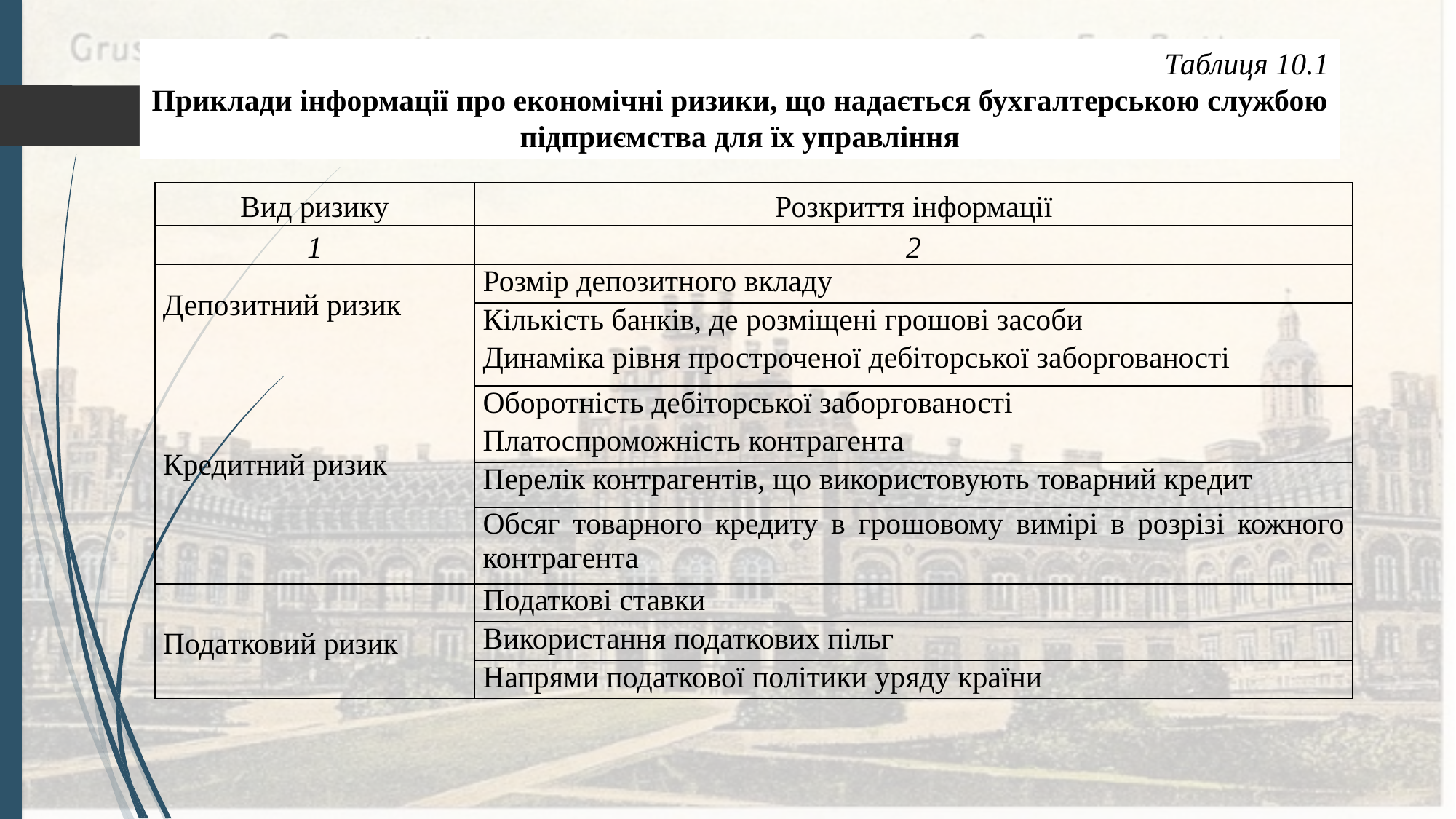

Таблиця 10.1
Приклади інформації про економічні ризики, що надається бухгалтерською службою підприємства для їх управління
| Вид ризику | Розкриття інформації |
| --- | --- |
| 1 | 2 |
| Депозитний ризик | Розмір депозитного вкладу |
|  | Кількість банків, де розміщені грошові засоби |
| Кредитний ризик | Динаміка рівня простроченої дебіторської заборгованості |
|  | Оборотність дебіторської заборгованості |
|  | Платоспроможність контрагента |
|  | Перелік контрагентів, що використовують товарний кредит |
|  | Обсяг товарного кредиту в грошовому вимірі в розрізі кожного контрагента |
| Податковий ризик | Податкові ставки |
|  | Використання податкових пільг |
|  | Напрями податкової політики уряду країни |